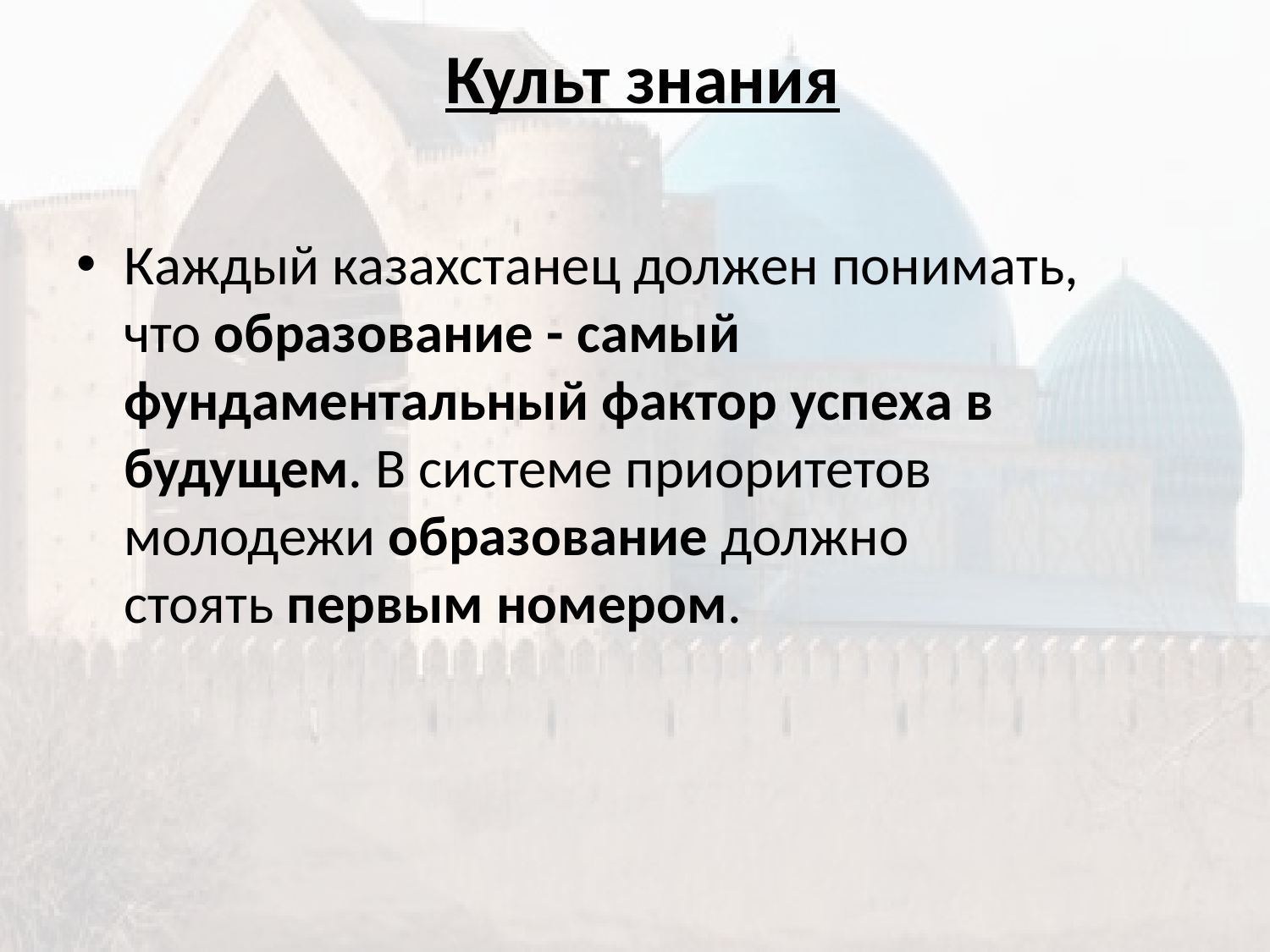

# Культ знания
Каждый казахстанец должен понимать, что образование - самый фундаментальный фактор успеха в будущем. В системе приоритетов молодежи образование должно стоять первым номером.